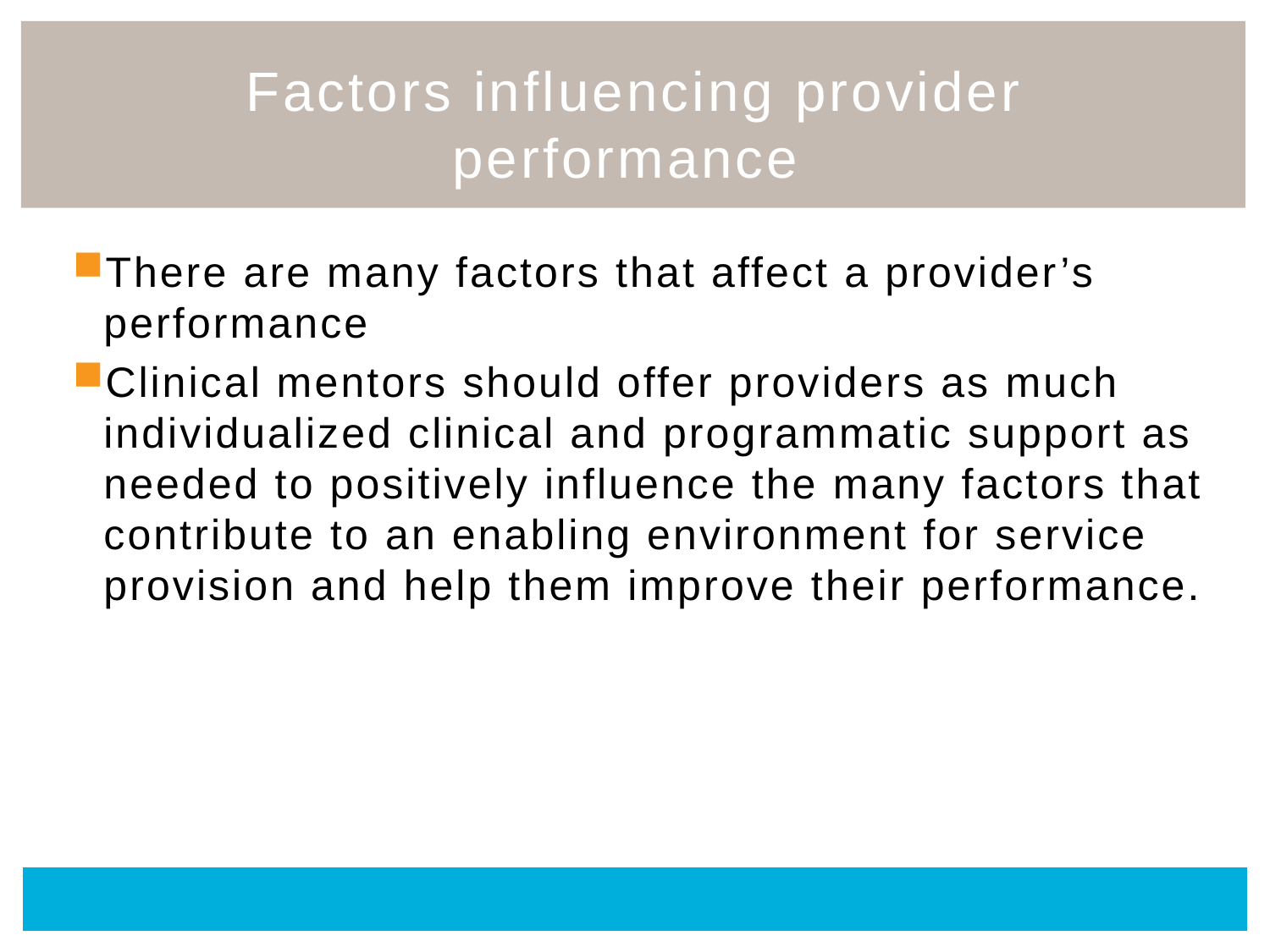

# Factors influencing provider performance
There are many factors that affect a provider’s performance
Clinical mentors should offer providers as much individualized clinical and programmatic support as needed to positively influence the many factors that contribute to an enabling environment for service provision and help them improve their performance.